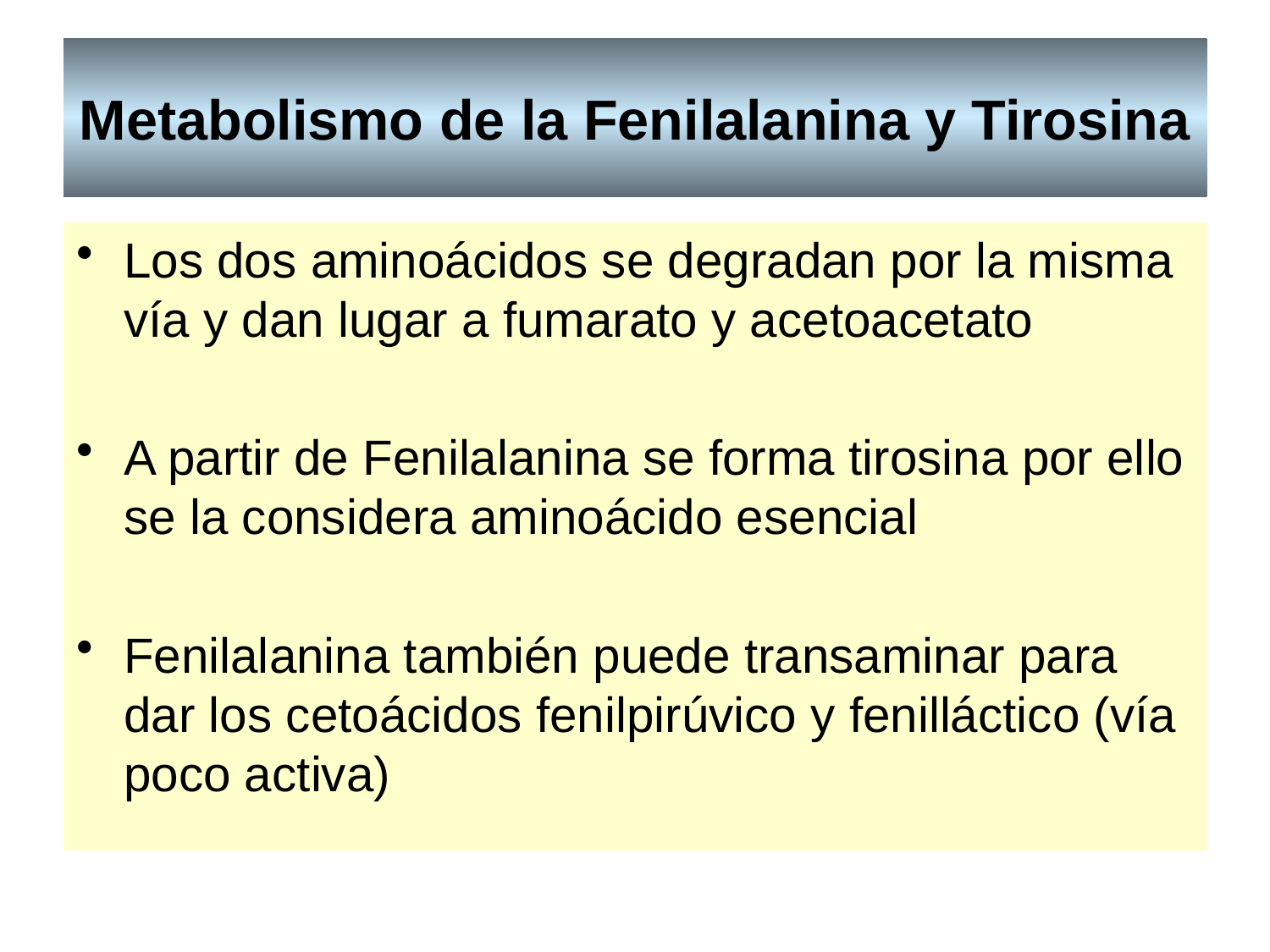

# Metabolismo de la Fenilalanina y Tirosina
Los dos aminoácidos se degradan por la misma vía y dan lugar a fumarato y acetoacetato

A partir de Fenilalanina se forma tirosina por ello se la considera aminoácido esencial

Fenilalanina también puede transaminar para dar los cetoácidos fenilpirúvico y fenilláctico (vía poco activa)